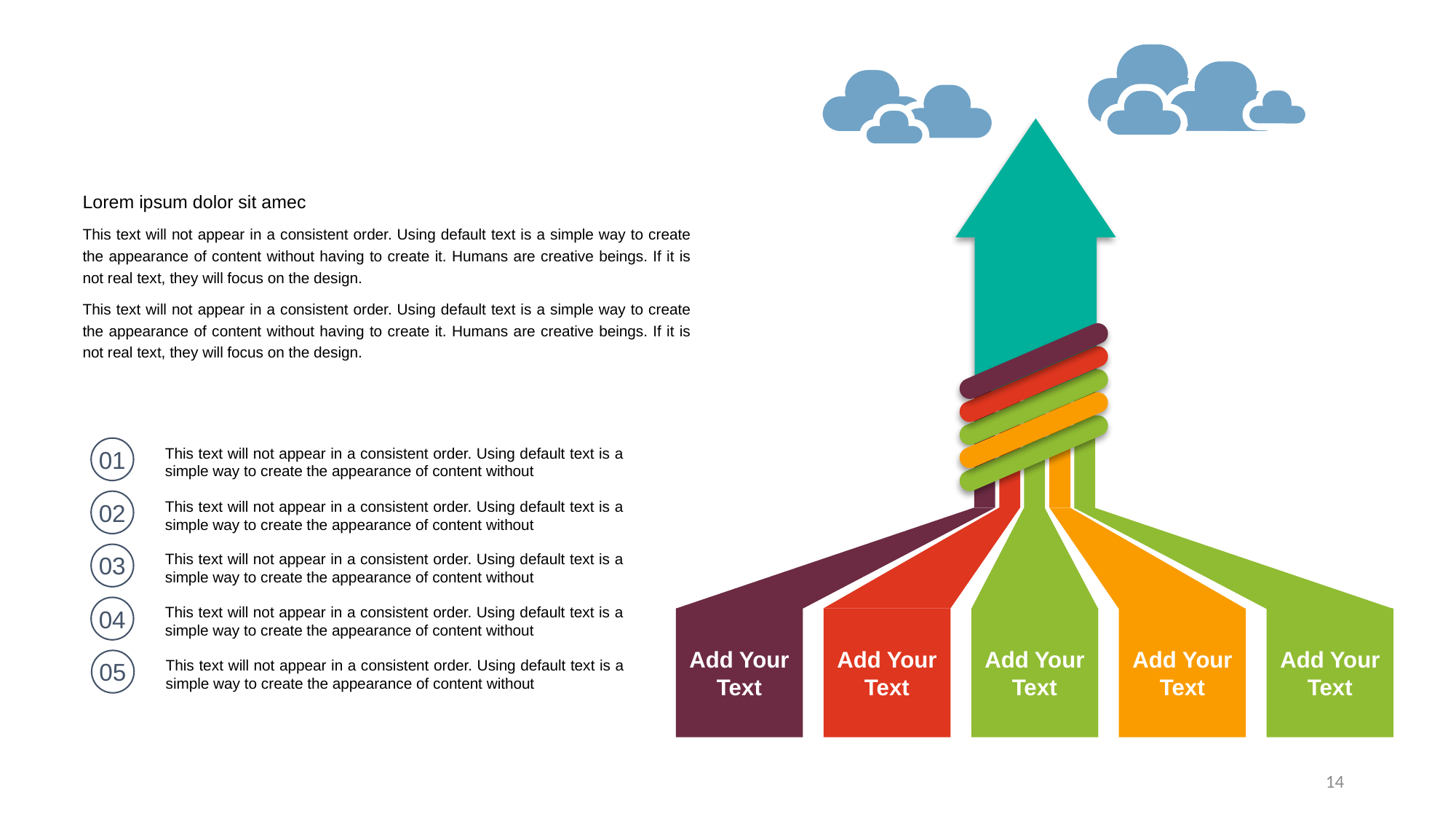

Lorem ipsum dolor sit amec
This text will not appear in a consistent order. Using default text is a simple way to create the appearance of content without having to create it. Humans are creative beings. If it is not real text, they will focus on the design.
This text will not appear in a consistent order. Using default text is a simple way to create the appearance of content without having to create it. Humans are creative beings. If it is not real text, they will focus on the design.

01
This text will not appear in a consistent order. Using default text is a simple way to create the appearance of content without

02
This text will not appear in a consistent order. Using default text is a simple way to create the appearance of content without

03
This text will not appear in a consistent order. Using default text is a simple way to create the appearance of content without
04
This text will not appear in a consistent order. Using default text is a simple way to create the appearance of content without
Add Your Text
Add Your Text
Add Your Text
Add Your Text
Add Your Text
05
This text will not appear in a consistent order. Using default text is a simple way to create the appearance of content without
14